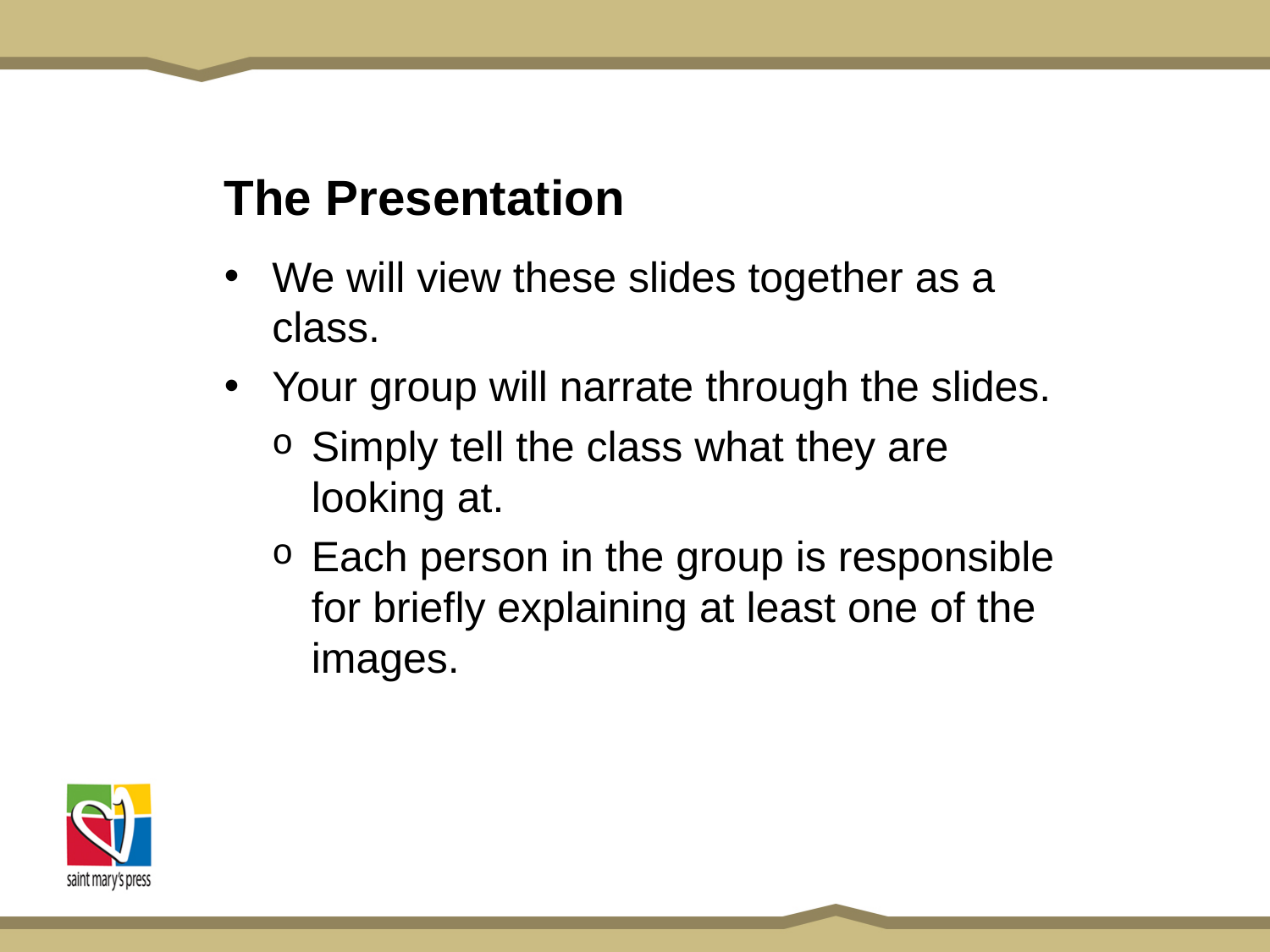

# The Presentation
We will view these slides together as a class.
Your group will narrate through the slides.
Simply tell the class what they are looking at.
Each person in the group is responsible for briefly explaining at least one of the images.